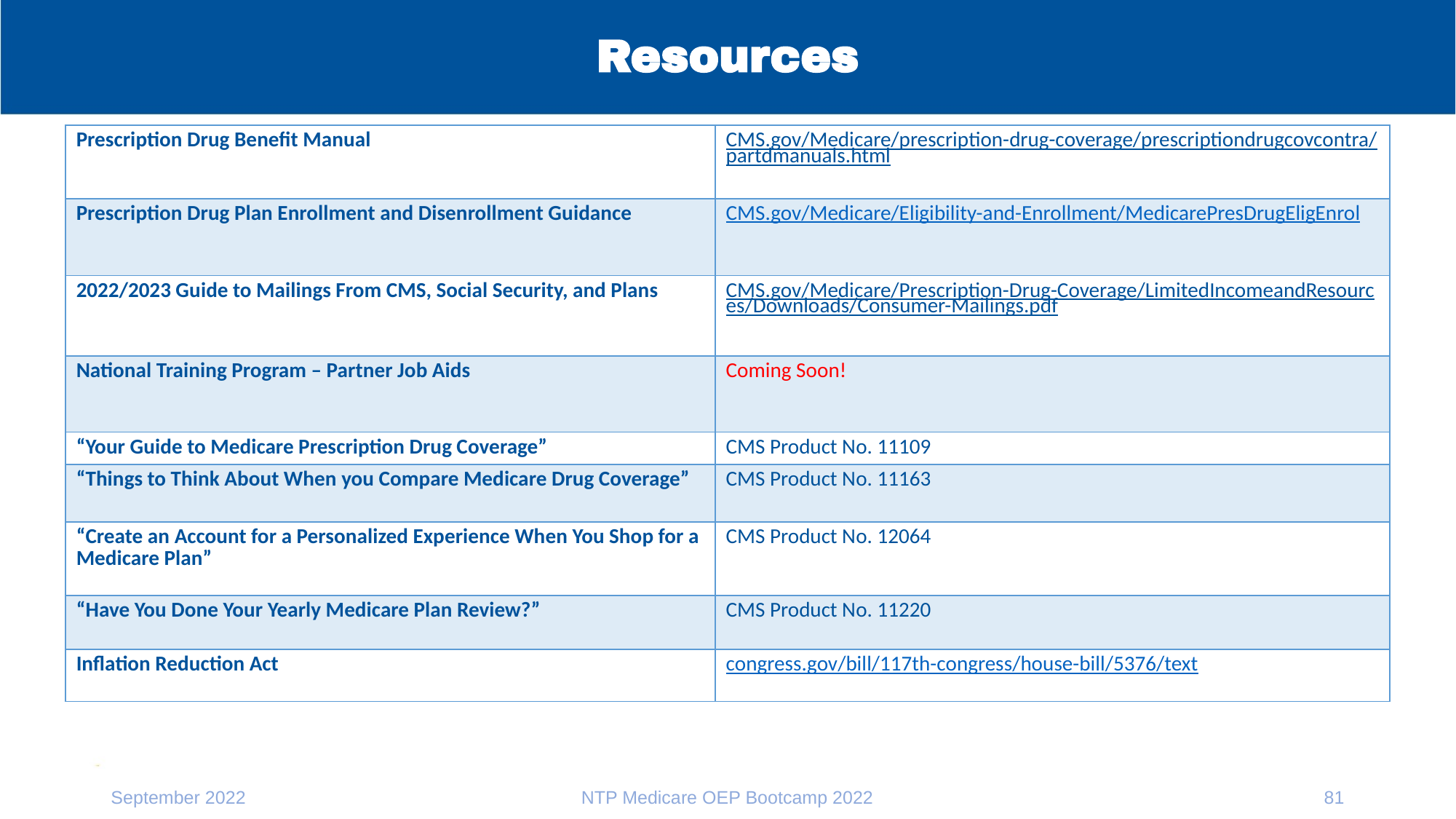

# Resources
| Prescription Drug Benefit Manual | CMS.gov/Medicare/prescription-drug-coverage/prescriptiondrugcovcontra/partdmanuals.html |
| --- | --- |
| Prescription Drug Plan Enrollment and Disenrollment Guidance | CMS.gov/Medicare/Eligibility-and-Enrollment/MedicarePresDrugEligEnrol |
| 2022/2023 Guide to Mailings From CMS, Social Security, and Plans | CMS.gov/Medicare/Prescription-Drug-Coverage/LimitedIncomeandResources/Downloads/Consumer-Mailings.pdf |
| National Training Program – Partner Job Aids | Coming Soon! |
| “Your Guide to Medicare Prescription Drug Coverage” | CMS Product No. 11109 |
| “Things to Think About When you Compare Medicare Drug Coverage” | CMS Product No. 11163 |
| “Create an Account for a Personalized Experience When You Shop for a Medicare Plan” | CMS Product No. 12064 |
| “Have You Done Your Yearly Medicare Plan Review?” | CMS Product No. 11220 |
| Inflation Reduction Act | congress.gov/bill/117th-congress/house-bill/5376/text |
September 2022
NTP Medicare OEP Bootcamp 2022
81